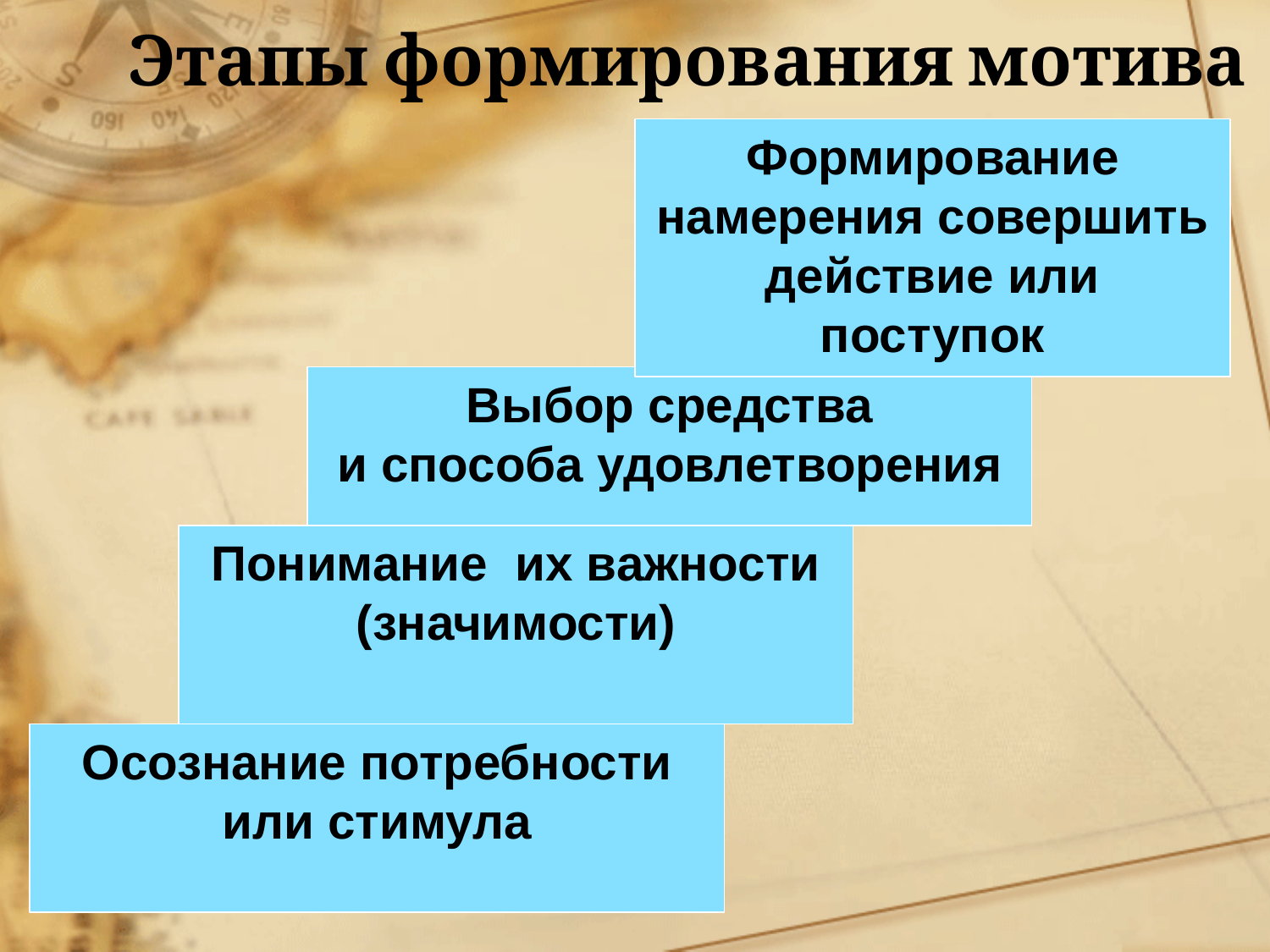

# Этапы формирования мотива
Формирование намерения совершить действие или поступок
Выбор средства
и способа удовлетворения
Понимание  их важности
(значимости)

Осознание потребности или стимула